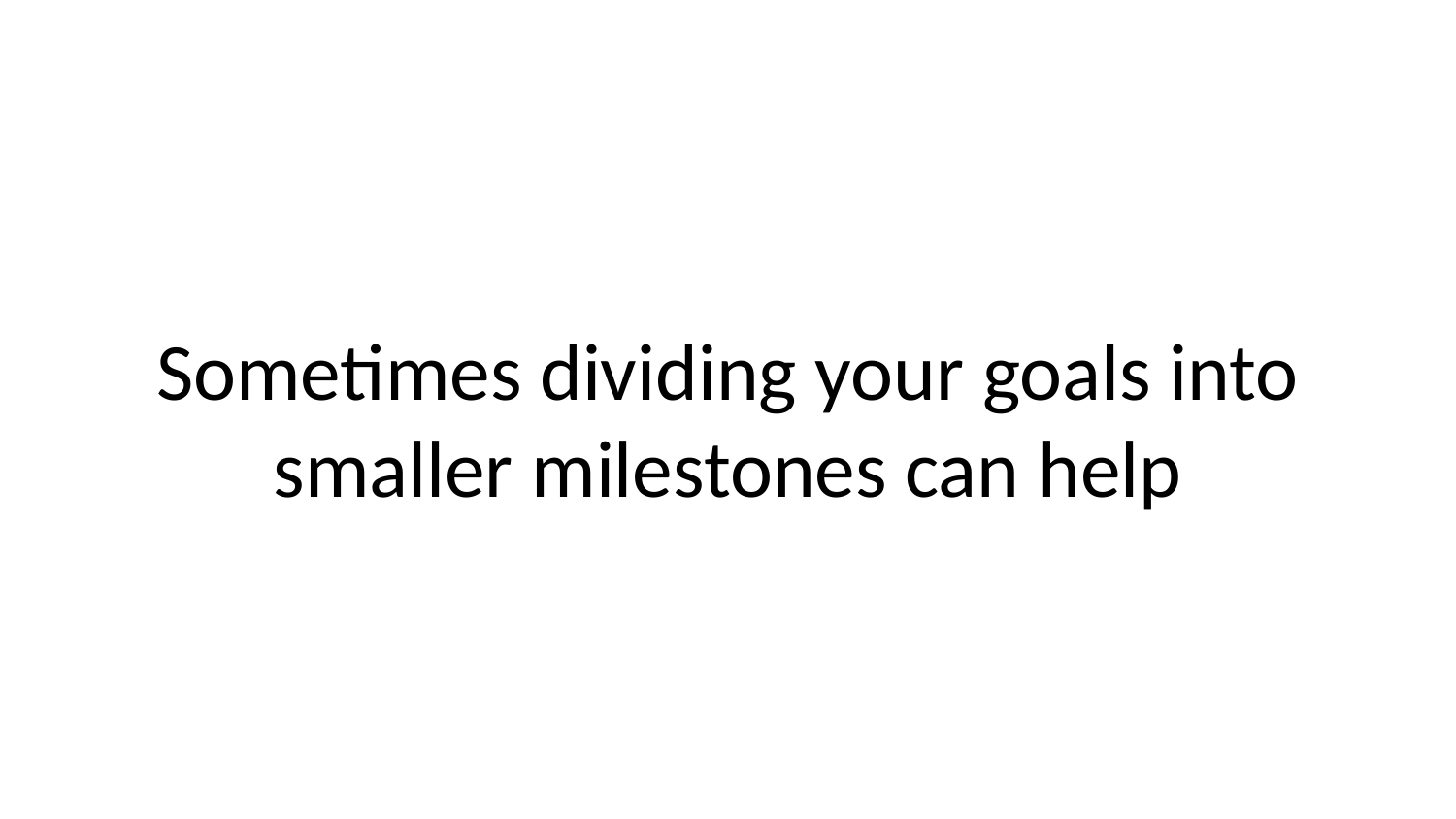

Sometimes dividing your goals into smaller milestones can help